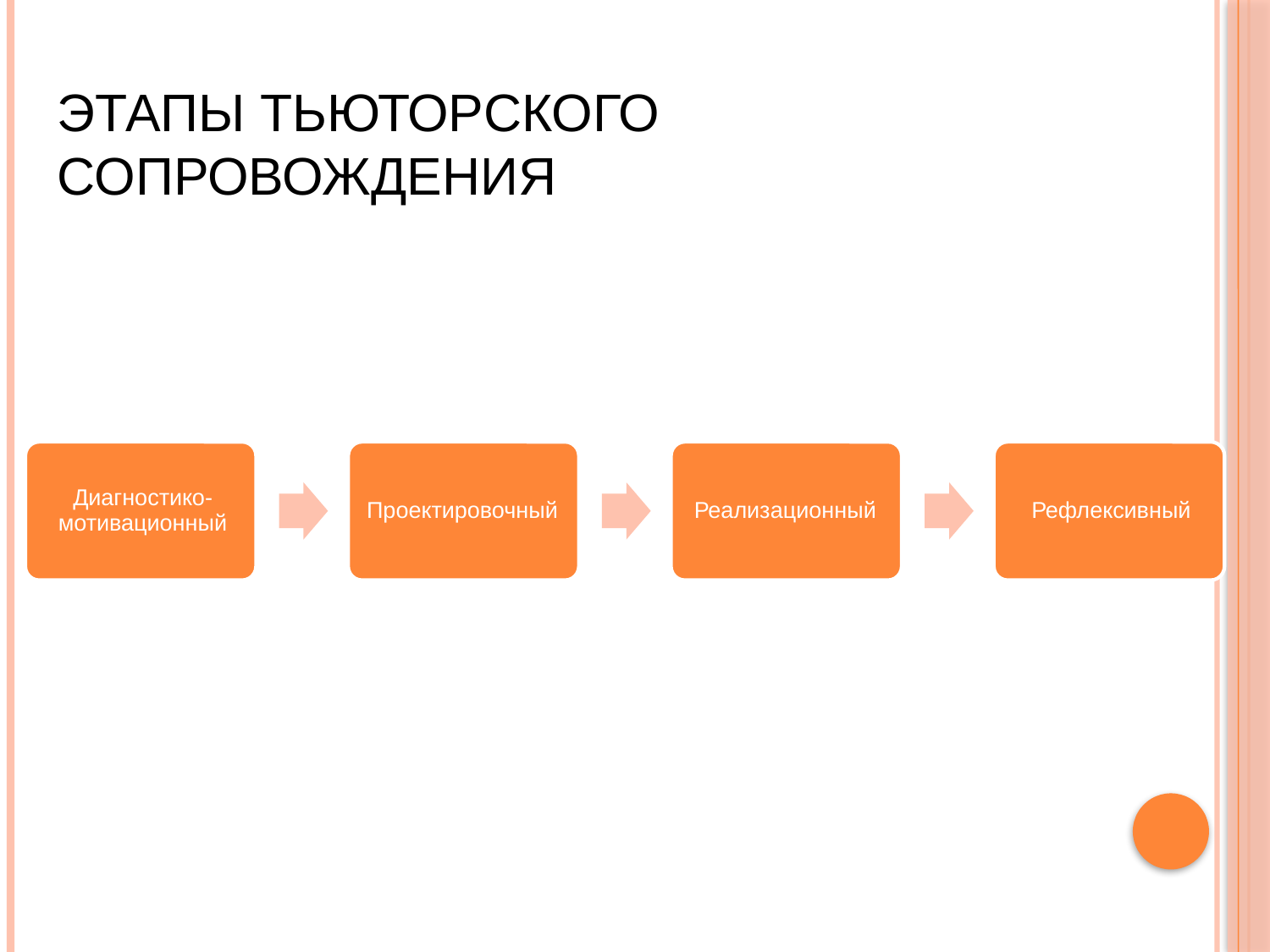

# Этапы тьюторского сопровождения
Диагностико-мотивационный

Проектировочный

Реализационный

Рефлексивный